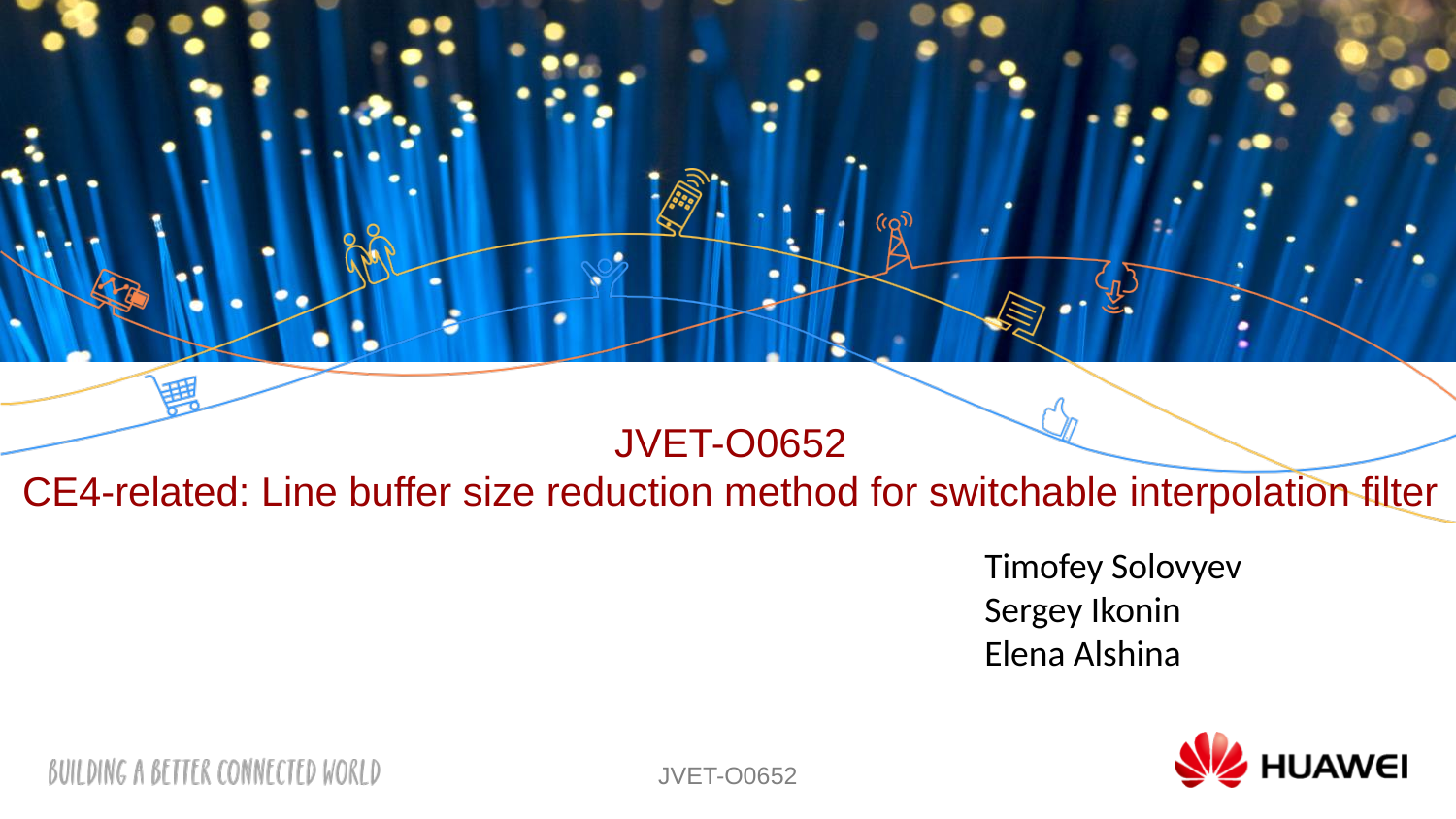

# JVET-O0652 CE4-related: Line buffer size reduction method for switchable interpolation filter
Timofey Solovyev
Sergey Ikonin
Elena Alshina